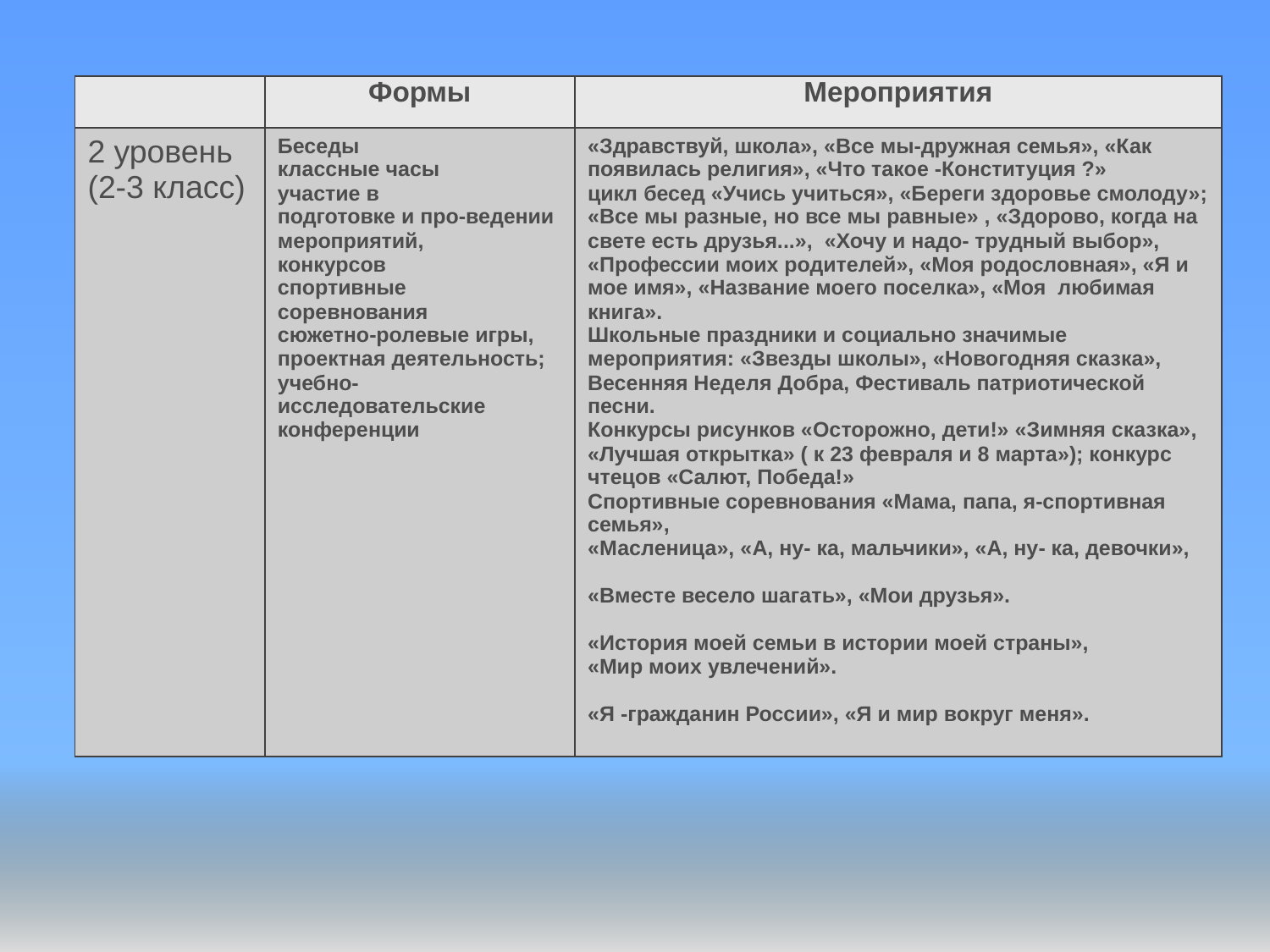

|  | Формы | Мероприятия |
| --- | --- | --- |
| 2 уровень (2-3 класс) | Беседы классные часы участие в подготовке и про-ведении мероприятий, конкурсов спортивные соревнования сюжетно-ролевые игры, проектная деятельность; учебно-исследовательские конференции | «Здравствуй, школа», «Все мы-дружная семья», «Как появилась религия», «Что такое -Конституция ?» цикл бесед «Учись учиться», «Береги здоровье смолоду»; «Все мы разные, но все мы равные» , «Здорово, когда на свете есть друзья...», «Хочу и надо- трудный выбор», «Профессии моих родителей», «Моя родословная», «Я и мое имя», «Название моего поселка», «Моя любимая книга». Школьные праздники и социально значимые мероприятия: «Звезды школы», «Новогодняя сказка», Весенняя Неделя Добра, Фестиваль патриотической песни. Конкурсы рисунков «Осторожно, дети!» «Зимняя сказка», «Лучшая открытка» ( к 23 февраля и 8 марта»); конкурс чтецов «Салют, Победа!» Спортивные соревнования «Мама, папа, я-спортивная семья», «Масленица», «А, ну- ка, мальчики», «А, ну- ка, девочки», «Вместе весело шагать», «Мои друзья». «История моей семьи в истории моей страны», «Мир моих увлечений». «Я -гражданин России», «Я и мир вокруг меня». |